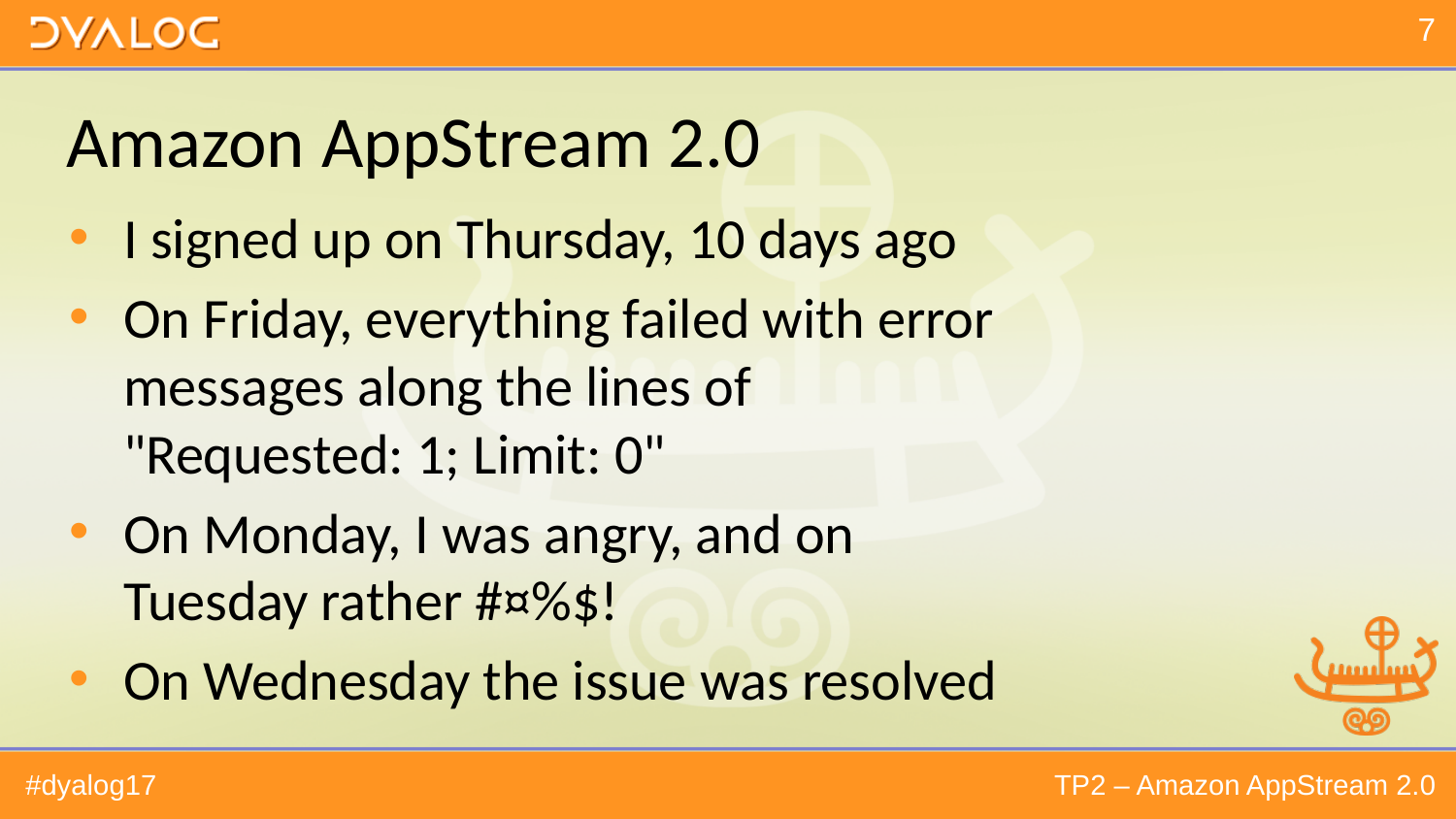

# Amazon AppStream 2.0

I signed up on Thursday, 10 days ago
On Friday, everything failed with error messages along the lines of "Requested: 1; Limit: 0"
On Monday, I was angry, and on Tuesday rather #¤%$!
On Wednesday the issue was resolved